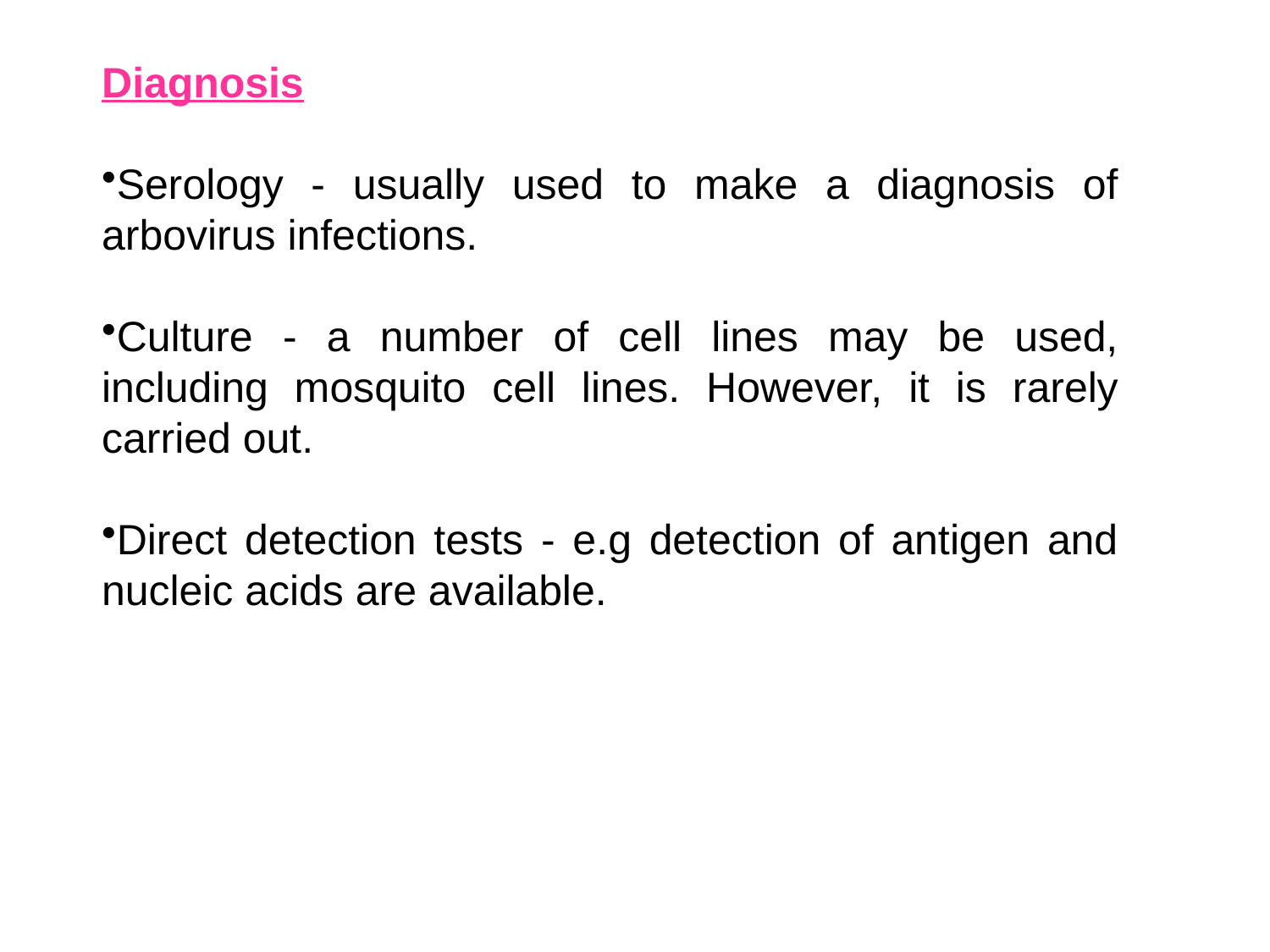

Diagnosis

Serology - usually used to make a diagnosis of arbovirus infections.

Culture - a number of cell lines may be used, including mosquito cell lines. However, it is rarely carried out.

Direct detection tests - e.g detection of antigen and nucleic acids are available.